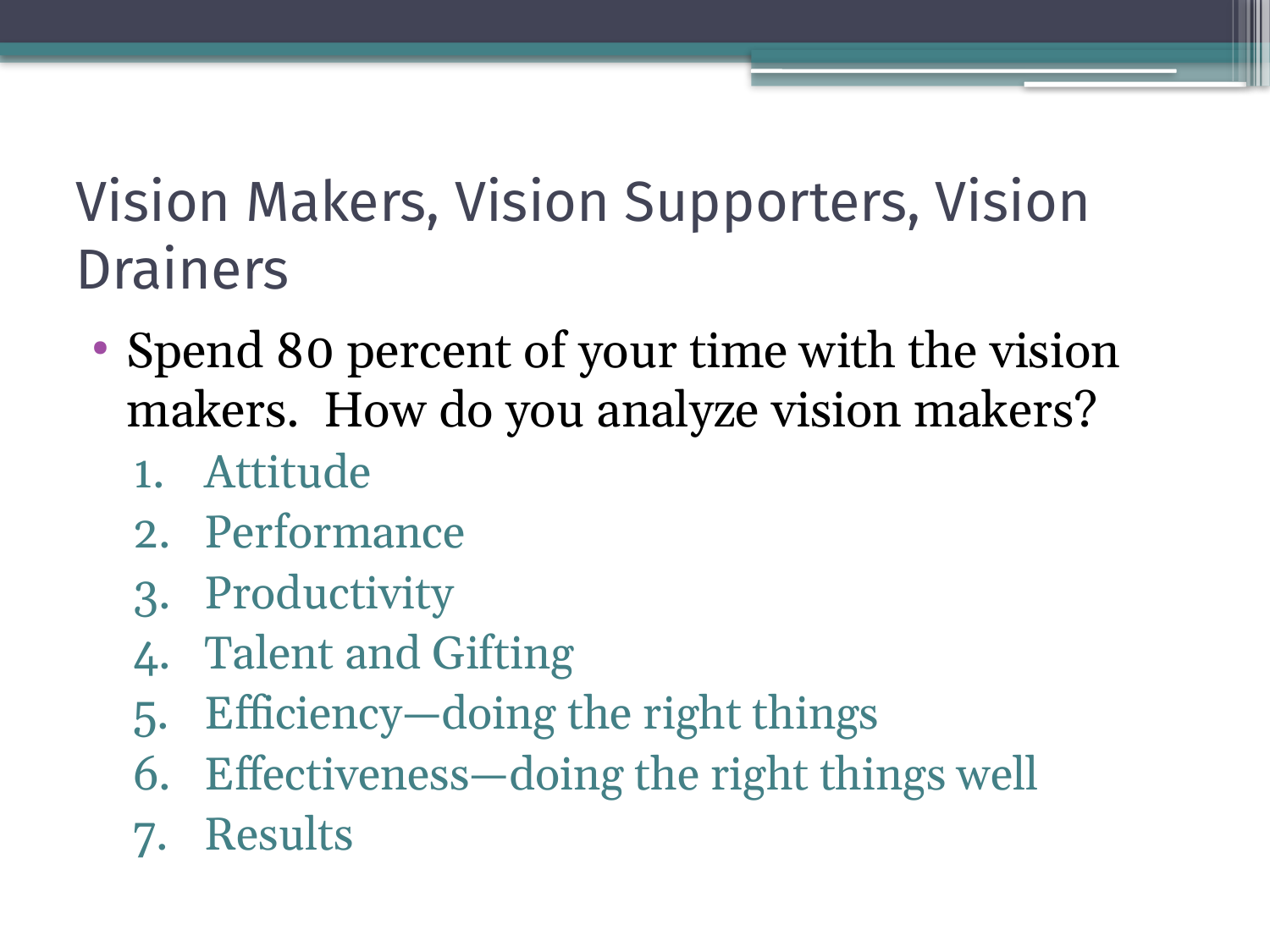

# Vision Makers, Vision Supporters, Vision Drainers
Spend 80 percent of your time with the vision makers.  How do you analyze vision makers?
Attitude
Performance
Productivity
Talent and Gifting
Efficiency—doing the right things
Effectiveness—doing the right things well
Results